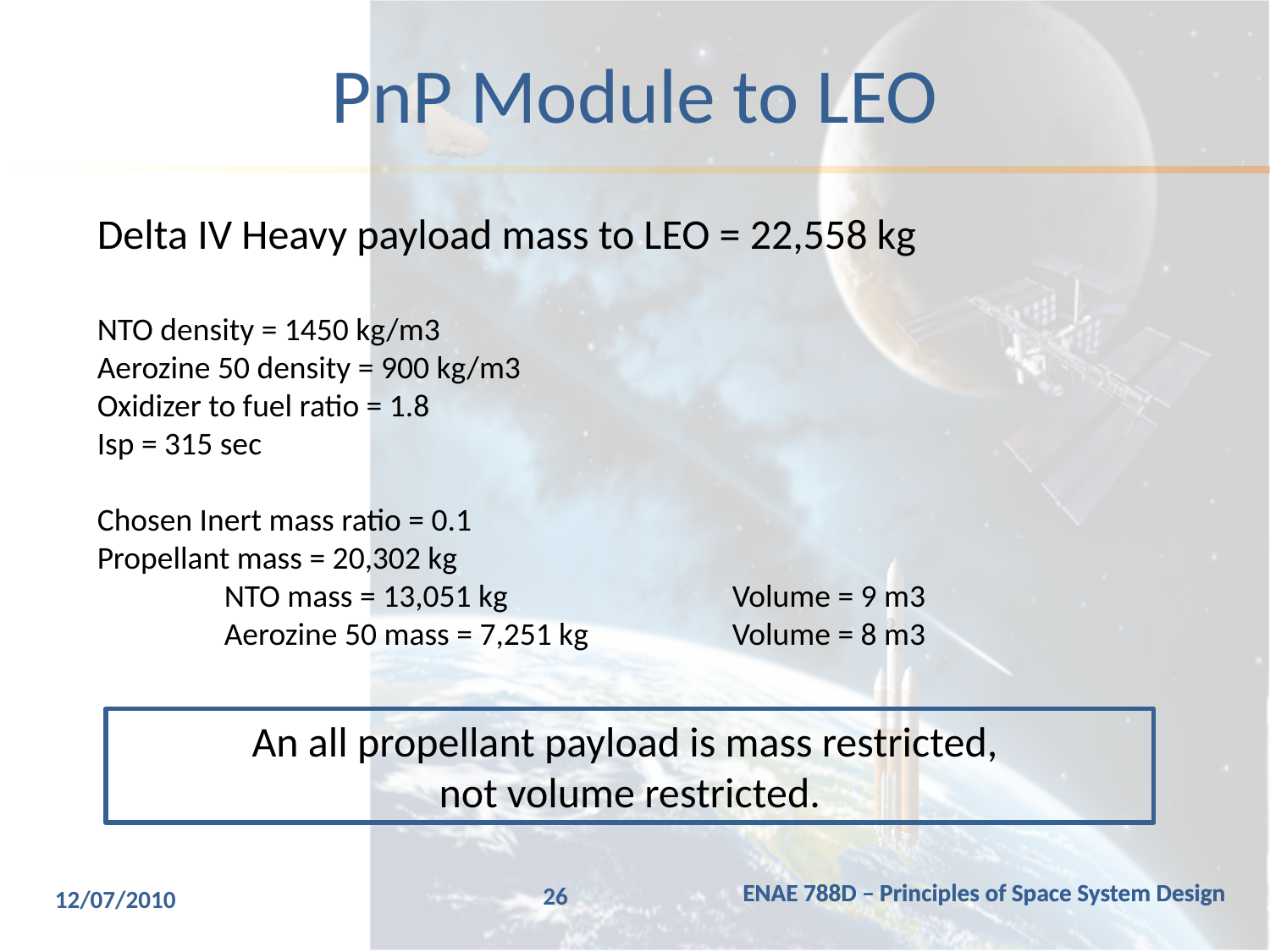

# PnP Module to LEO
Delta IV Heavy payload mass to LEO = 22,558 kg

NTO density = 1450 kg/m3
Aerozine 50 density = 900 kg/m3
Oxidizer to fuel ratio = 1.8
Isp = 315 sec

Chosen Inert mass ratio = 0.1
Propellant mass = 20,302 kg
	NTO mass = 13,051 kg		Volume = 9 m3
	Aerozine 50 mass = 7,251 kg		Volume = 8 m3

An all propellant payload is mass restricted,
not volume restricted.